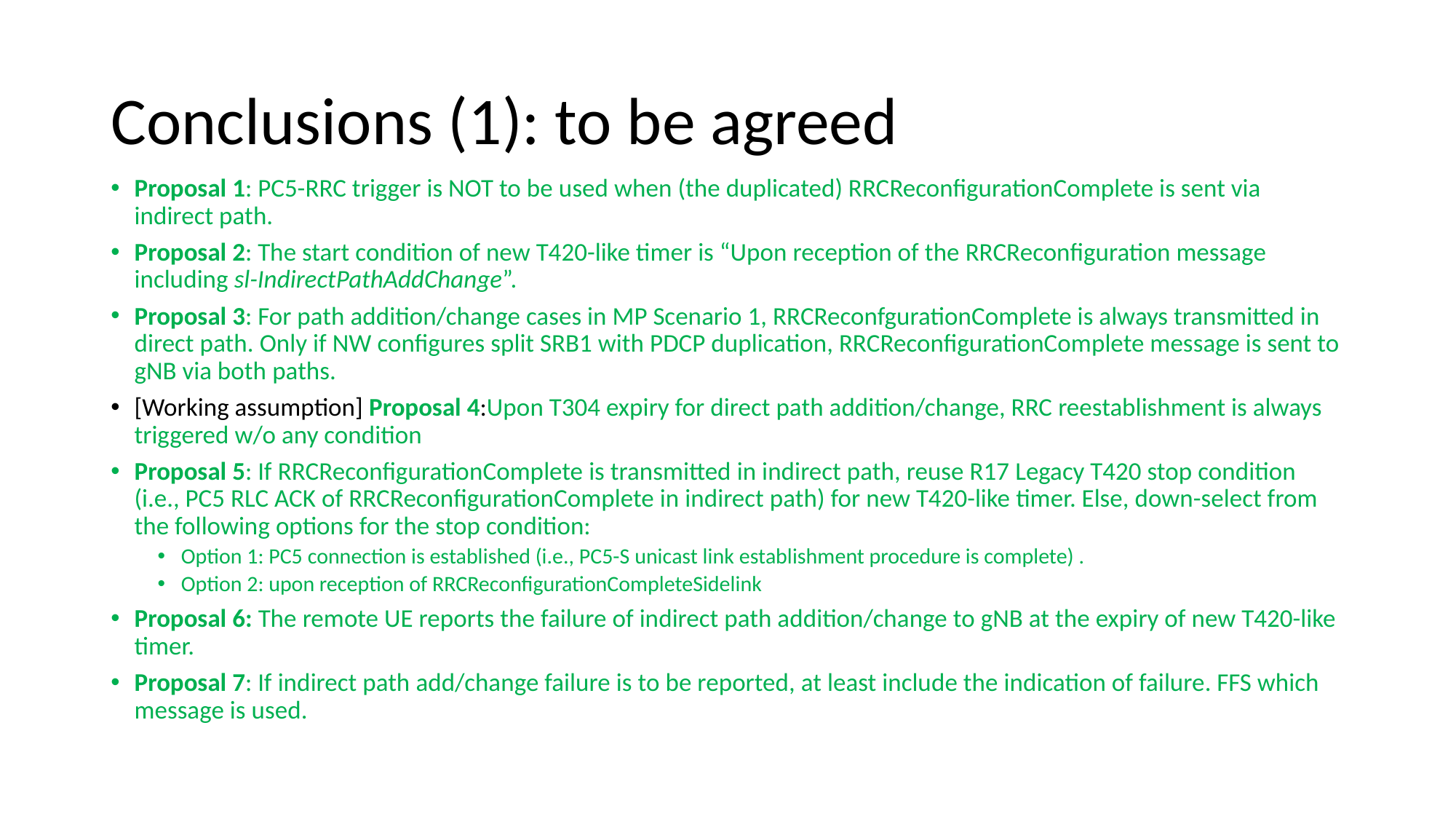

# Conclusions (1): to be agreed
Proposal 1: PC5-RRC trigger is NOT to be used when (the duplicated) RRCReconfigurationComplete is sent via indirect path.
Proposal 2: The start condition of new T420-like timer is “Upon reception of the RRCReconfiguration message including sl-IndirectPathAddChange”.
Proposal 3: For path addition/change cases in MP Scenario 1, RRCReconfgurationComplete is always transmitted in direct path. Only if NW configures split SRB1 with PDCP duplication, RRCReconfigurationComplete message is sent to gNB via both paths.
[Working assumption] Proposal 4:Upon T304 expiry for direct path addition/change, RRC reestablishment is always triggered w/o any condition
Proposal 5: If RRCReconfigurationComplete is transmitted in indirect path, reuse R17 Legacy T420 stop condition (i.e., PC5 RLC ACK of RRCReconfigurationComplete in indirect path) for new T420-like timer. Else, down-select from the following options for the stop condition:
Option 1: PC5 connection is established (i.e., PC5-S unicast link establishment procedure is complete) .
Option 2: upon reception of RRCReconfigurationCompleteSidelink
Proposal 6: The remote UE reports the failure of indirect path addition/change to gNB at the expiry of new T420-like timer.
Proposal 7: If indirect path add/change failure is to be reported, at least include the indication of failure. FFS which message is used.